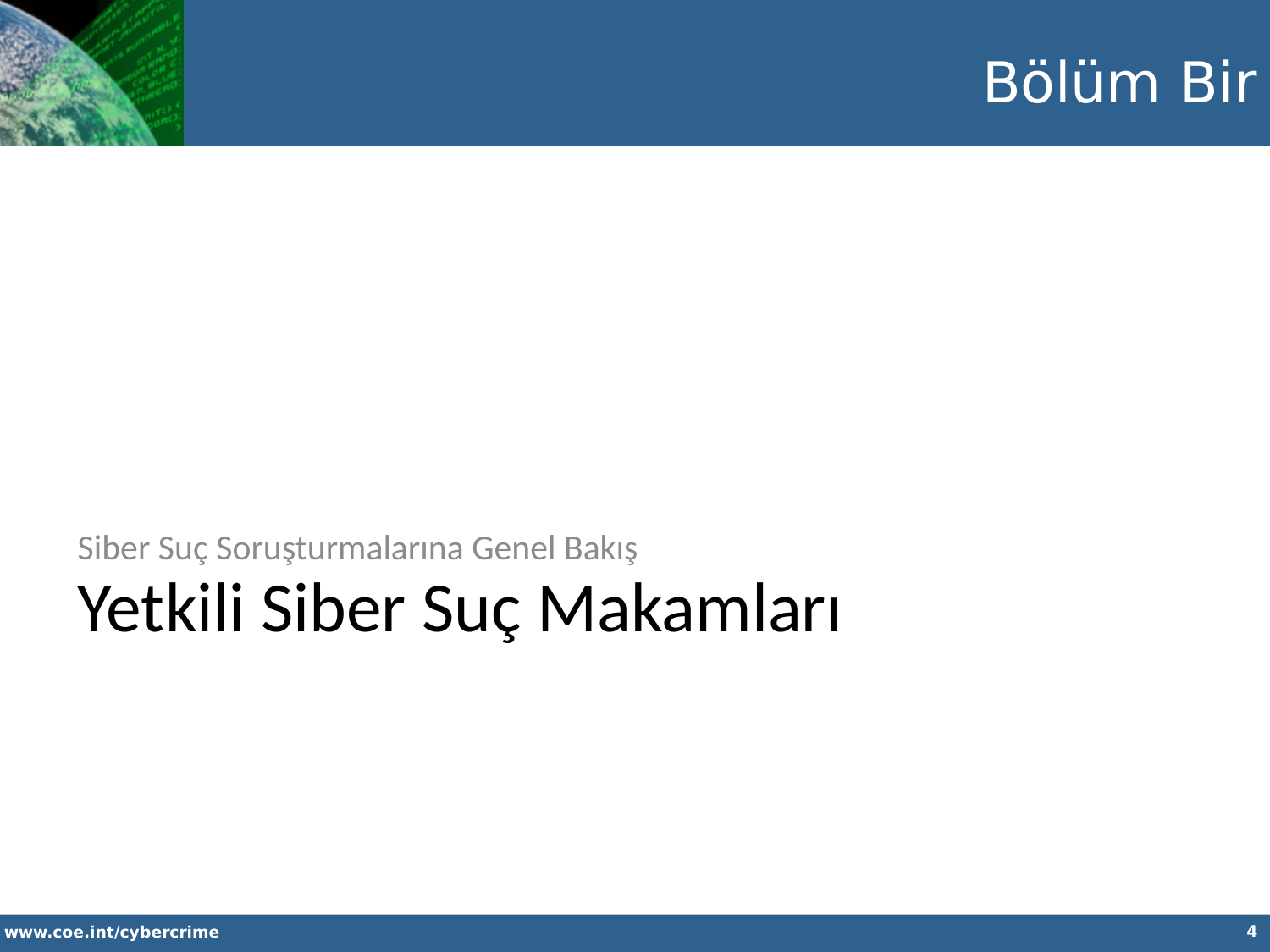

Bölüm Bir
Siber Suç Soruşturmalarına Genel Bakış
Yetkili Siber Suç Makamları
4